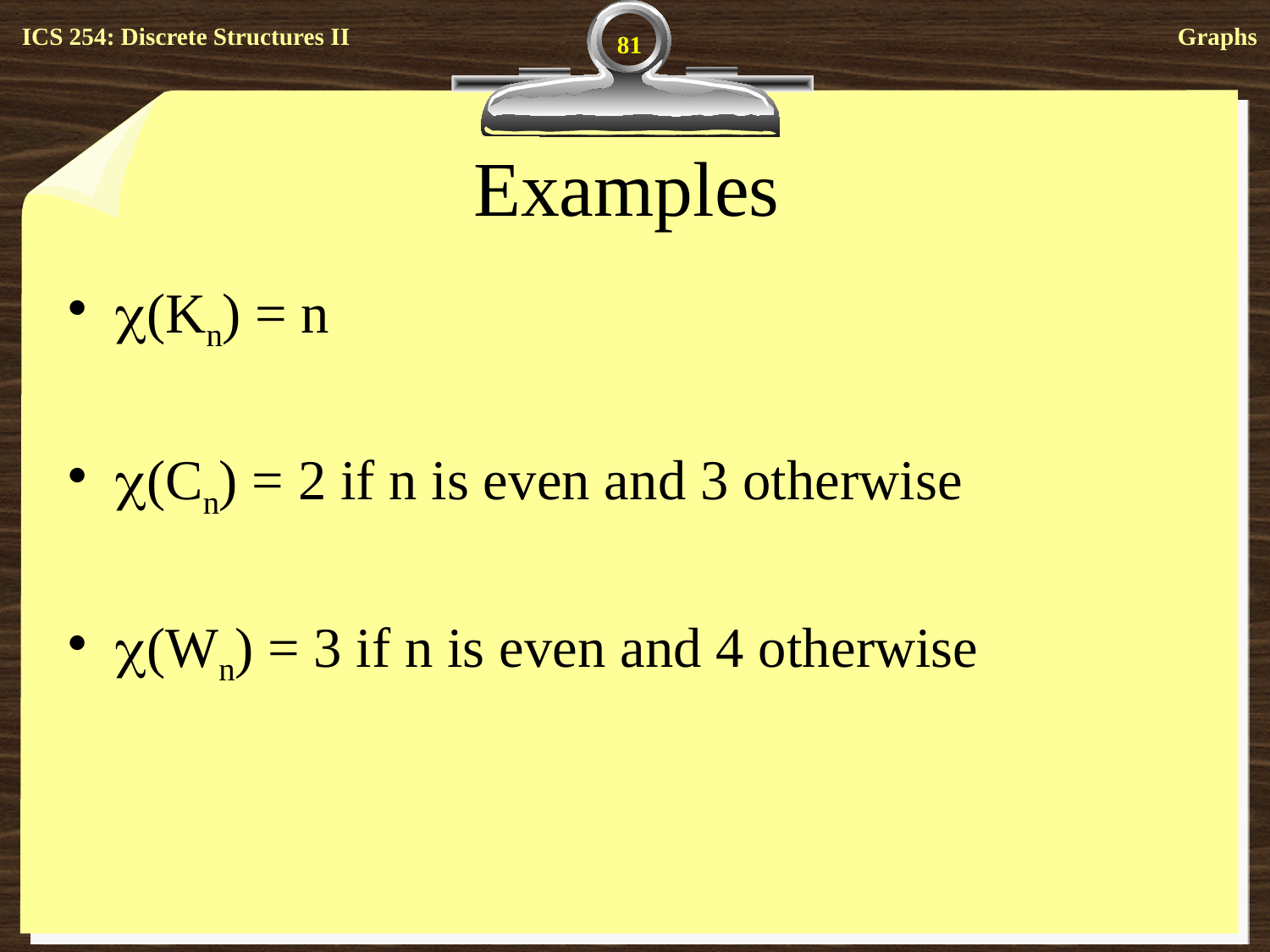

81
# Examples
χ(Kn) = n

χ(Cn) = 2 if n is even and 3 otherwise

χ(Wn) = 3 if n is even and 4 otherwise